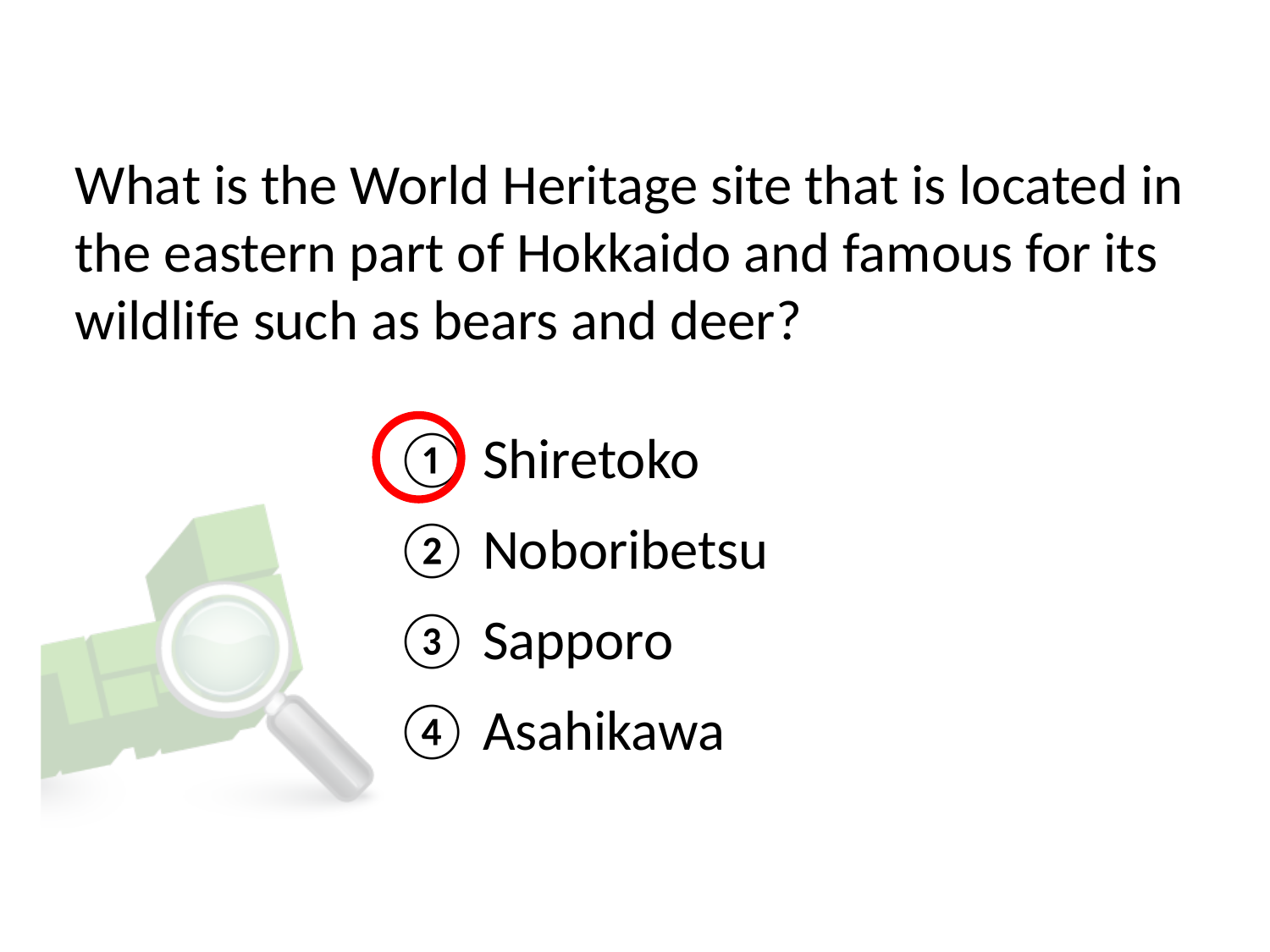

# What is the World Heritage site that is located in the eastern part of Hokkaido and famous for its wildlife such as bears and deer?

① Shiretoko
② Noboribetsu
③ Sapporo
④ Asahikawa